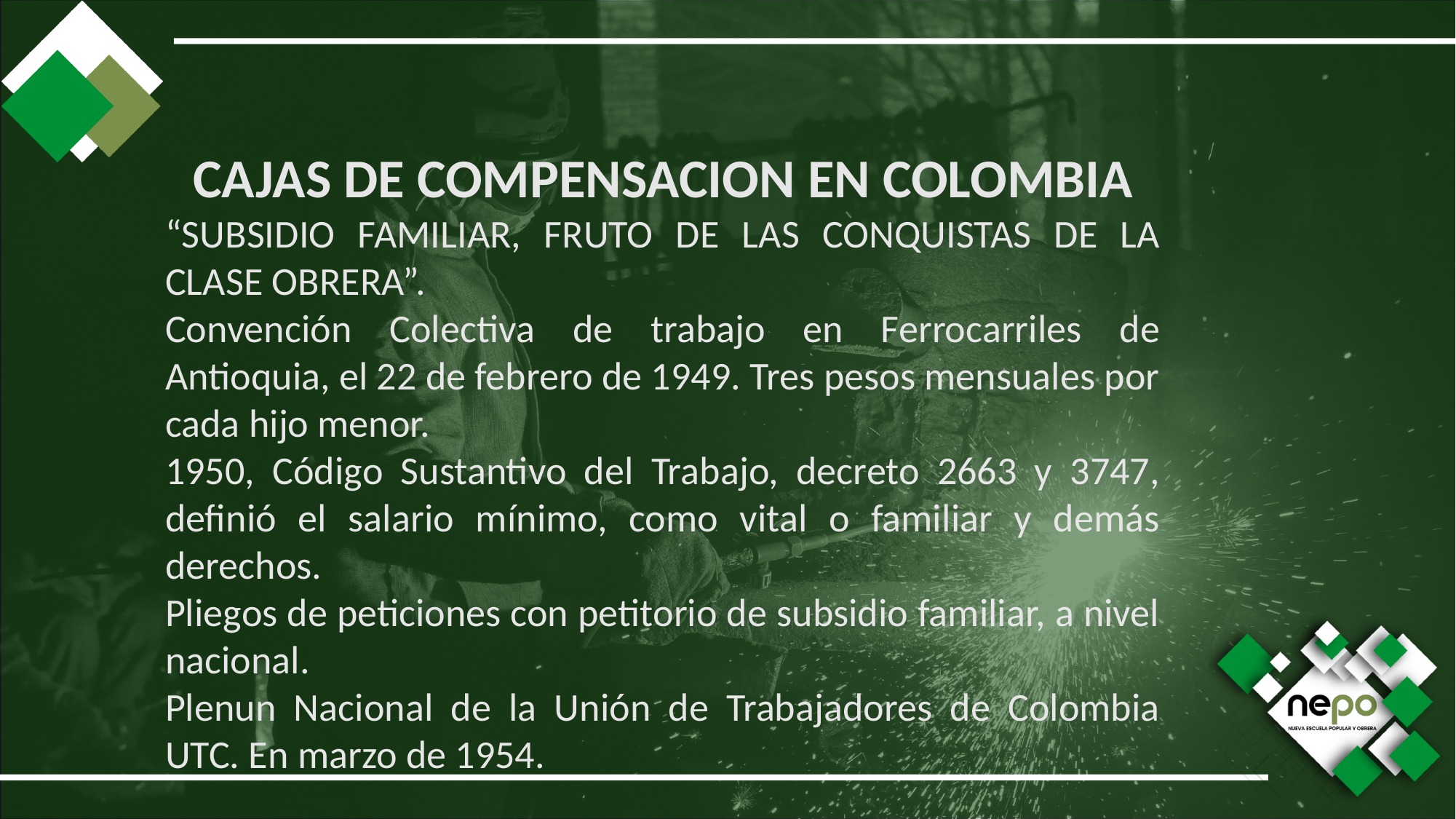

CAJAS DE COMPENSACION EN COLOMBIA
“SUBSIDIO FAMILIAR, FRUTO DE LAS CONQUISTAS DE LA CLASE OBRERA”.
Convención Colectiva de trabajo en Ferrocarriles de Antioquia, el 22 de febrero de 1949. Tres pesos mensuales por cada hijo menor.
1950, Código Sustantivo del Trabajo, decreto 2663 y 3747, definió el salario mínimo, como vital o familiar y demás derechos.
Pliegos de peticiones con petitorio de subsidio familiar, a nivel nacional.
Plenun Nacional de la Unión de Trabajadores de Colombia UTC. En marzo de 1954.